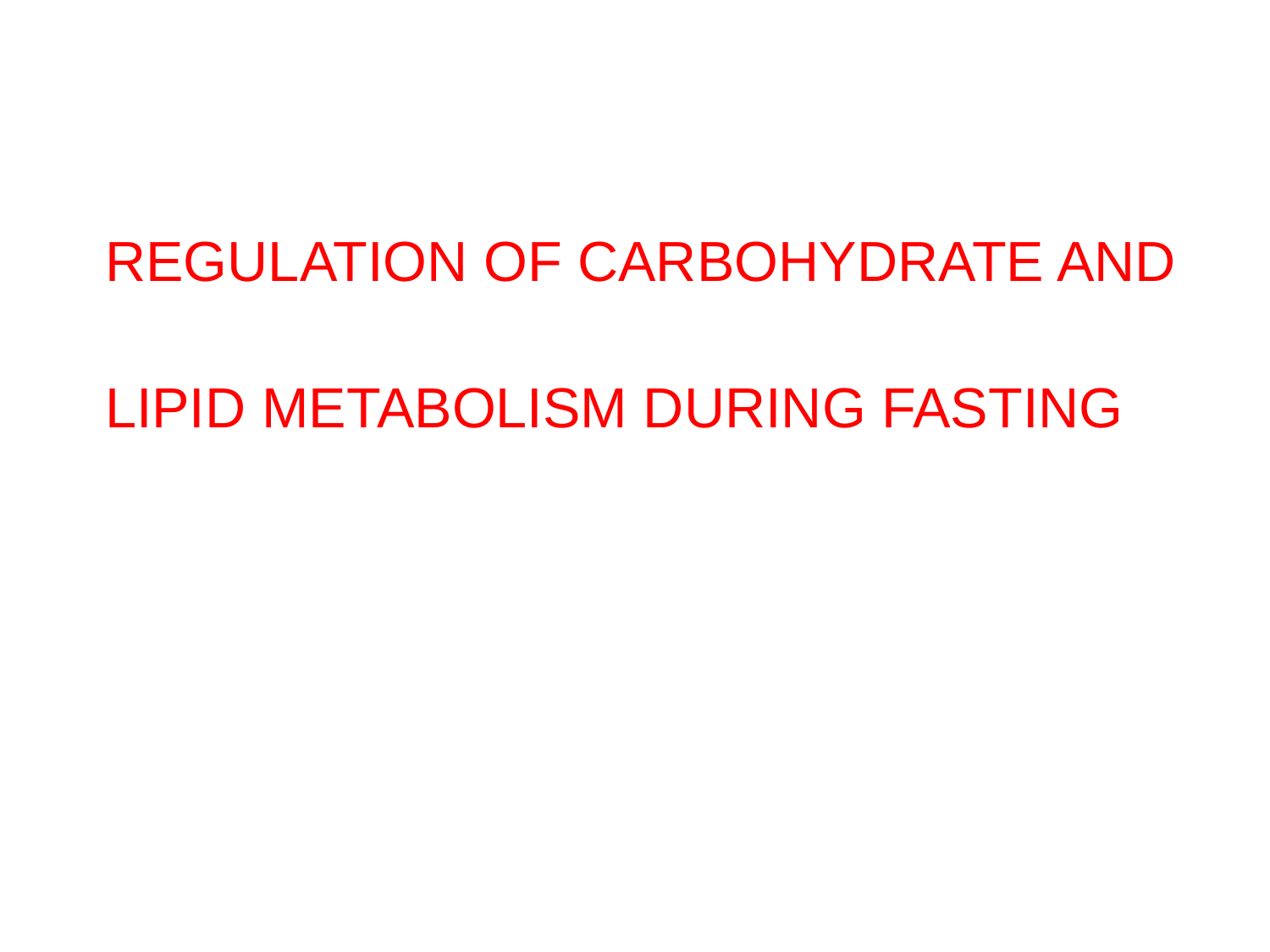

REGULATION OF CARBOHYDRATE AND
    LIPID METABOLISM DURING FASTING